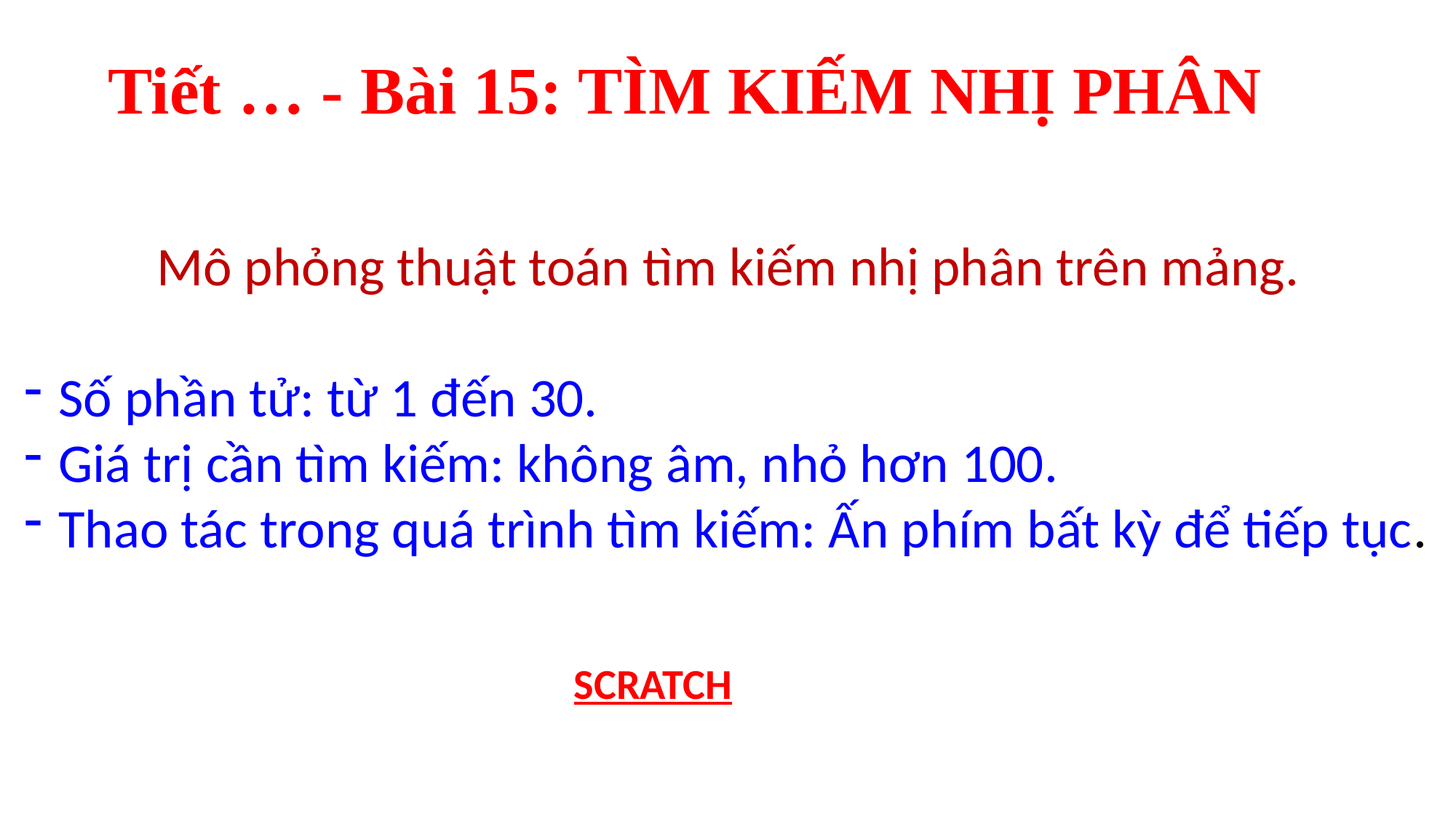

Tiết … - Bài 15: TÌM KIẾM NHỊ PHÂN
Mô phỏng thuật toán tìm kiếm nhị phân trên mảng.

Số phần tử: từ 1 đến 30.
Giá trị cần tìm kiếm: không âm, nhỏ hơn 100.
Thao tác trong quá trình tìm kiếm: Ấn phím bất kỳ để tiếp tục.

SCRATCH